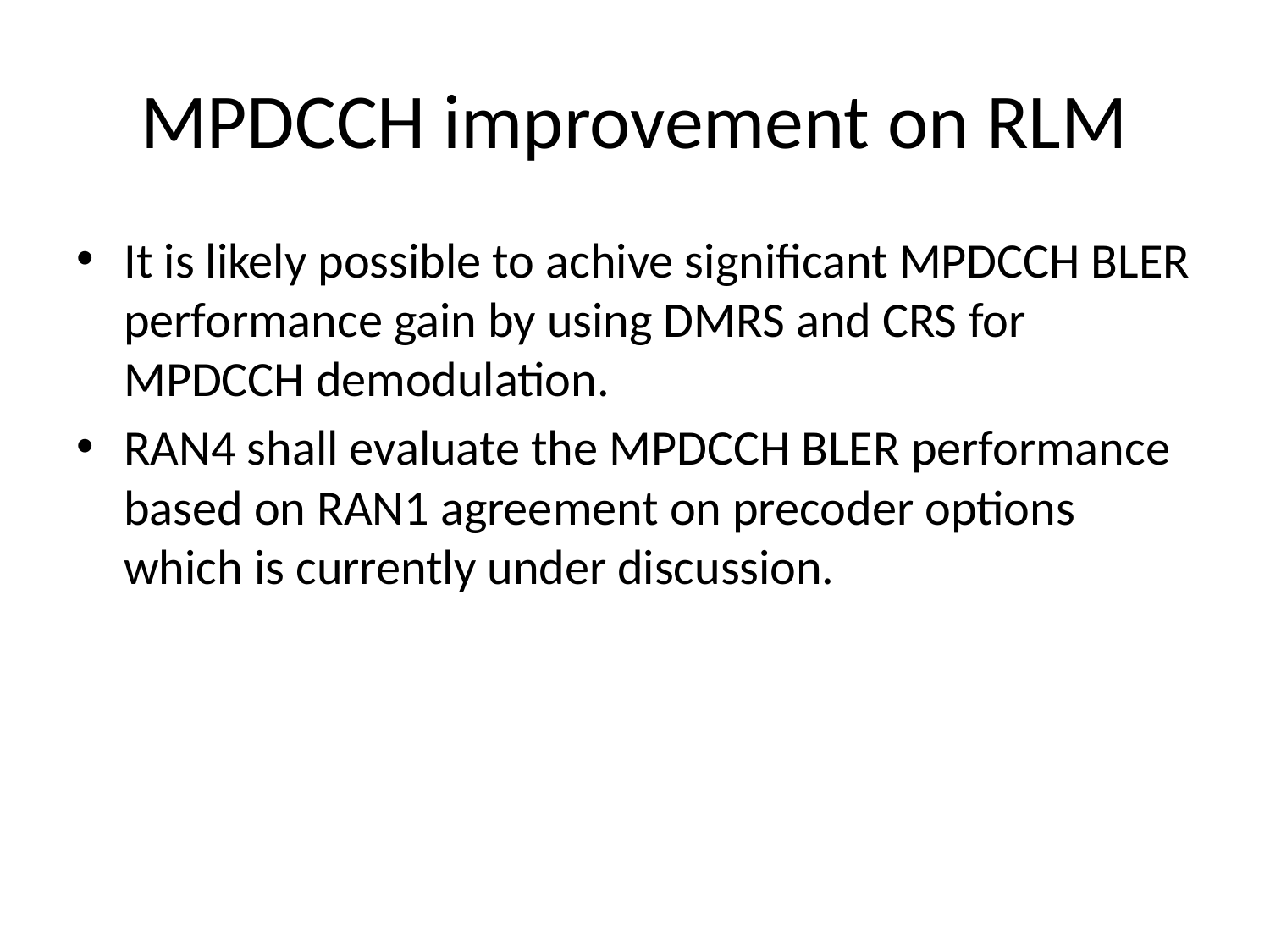

# MPDCCH improvement on RLM
It is likely possible to achive significant MPDCCH BLER performance gain by using DMRS and CRS for MPDCCH demodulation.
RAN4 shall evaluate the MPDCCH BLER performance based on RAN1 agreement on precoder options which is currently under discussion.